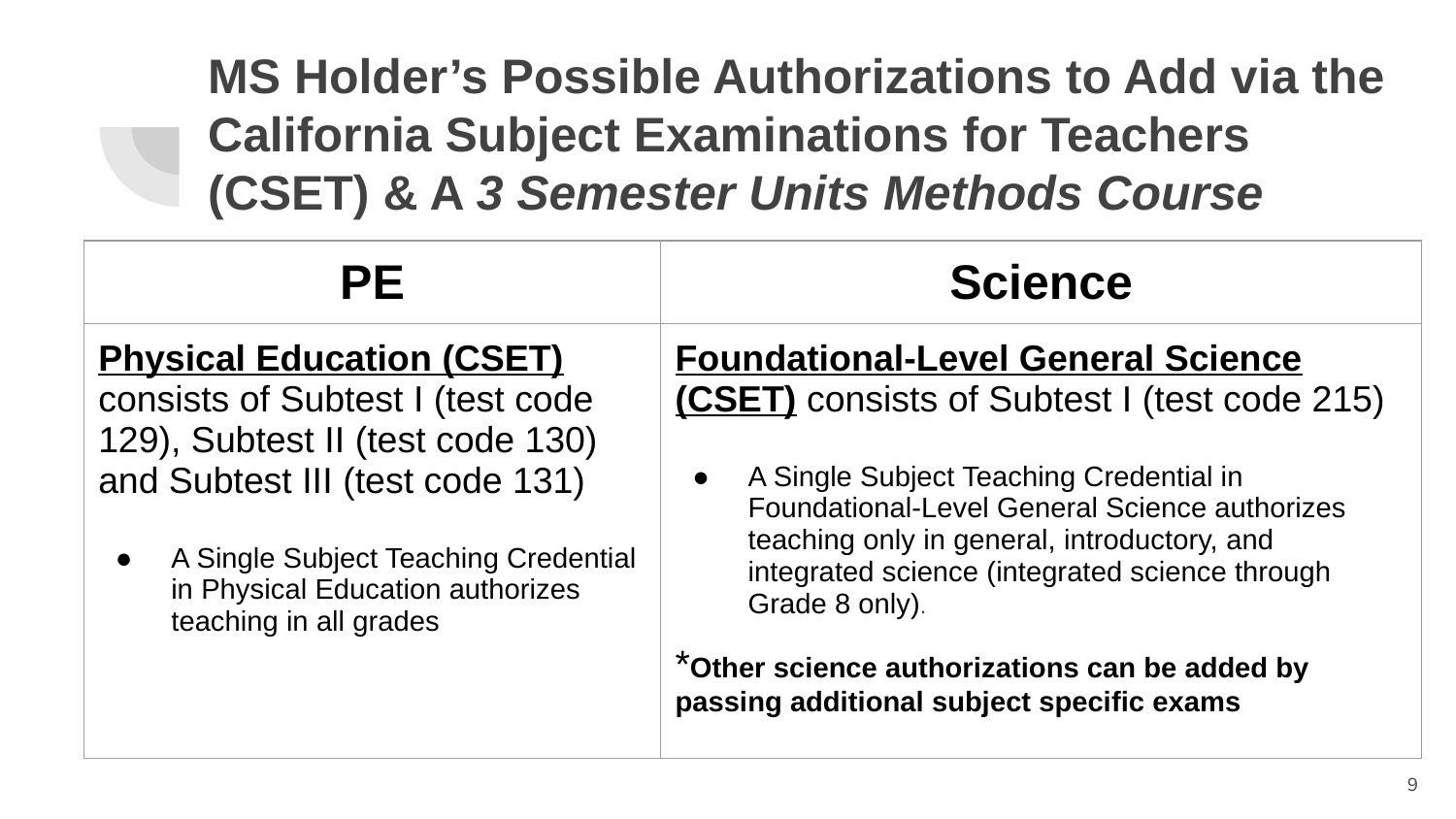

# MS Holder’s Possible Authorizations to Add via the California Subject Examinations for Teachers (CSET) & A 3 Semester Units Methods Course

| PE | Science |
| --- | --- |
| Physical Education (CSET) consists of Subtest I (test code 129), Subtest II (test code 130) and Subtest III (test code 131) A Single Subject Teaching Credential in Physical Education authorizes teaching in all grades | Foundational-Level General Science (CSET) consists of Subtest I (test code 215) A Single Subject Teaching Credential in Foundational-Level General Science authorizes teaching only in general, introductory, and integrated science (integrated science through Grade 8 only). \*Other science authorizations can be added by passing additional subject specific exams |
9